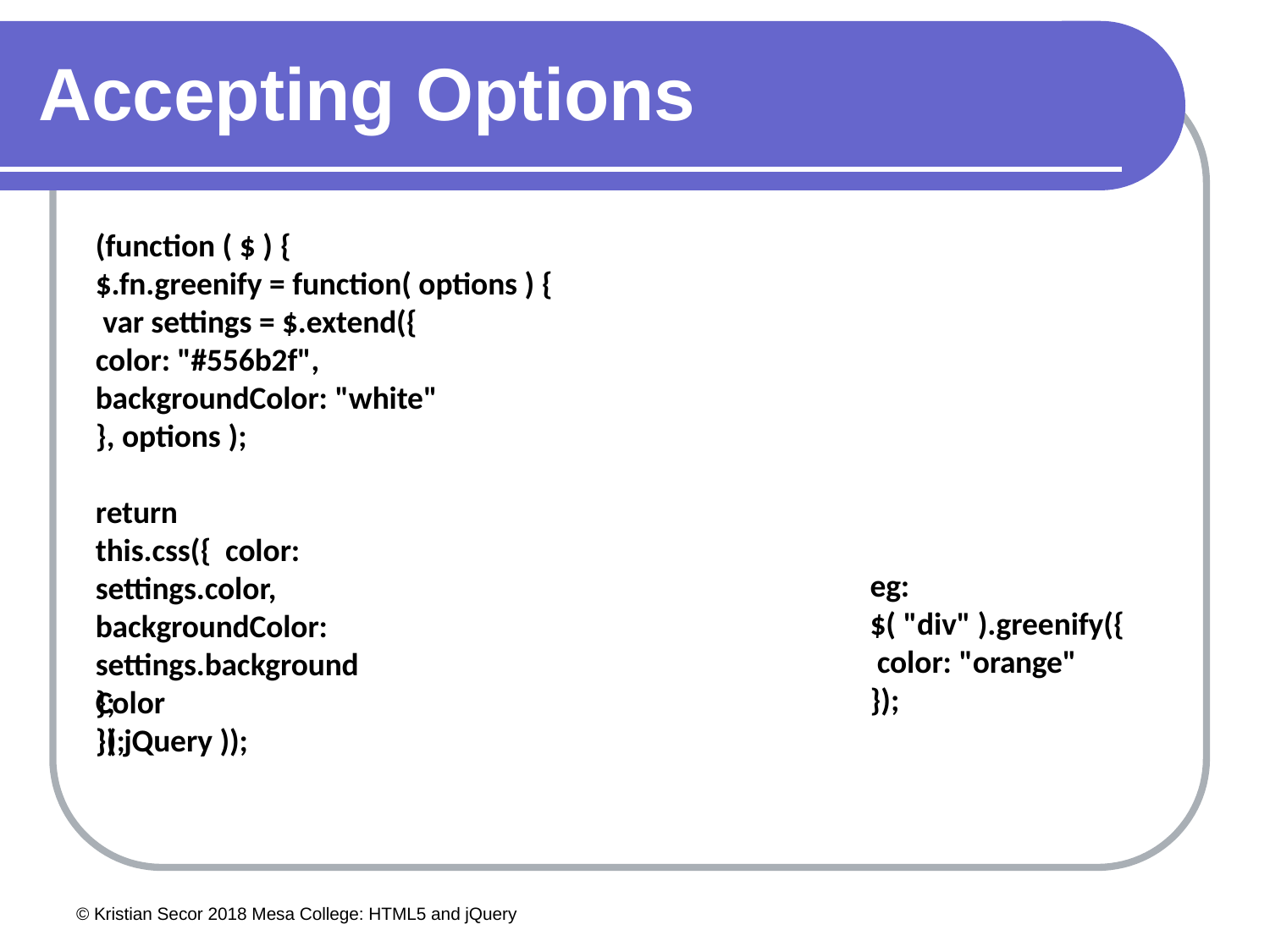

# Accepting Options
(function ( $ ) {
$.fn.greenify = function( options ) {  var settings = $.extend({
color: "#556b2f",  backgroundColor: "white"
}, options );
return this.css({  color: settings.color,
backgroundColor: settings.backgroundColor
});
eg:
$( "div" ).greenify({  color: "orange"
});
};
}( jQuery ));
© Kristian Secor 2018 Mesa College: HTML5 and jQuery